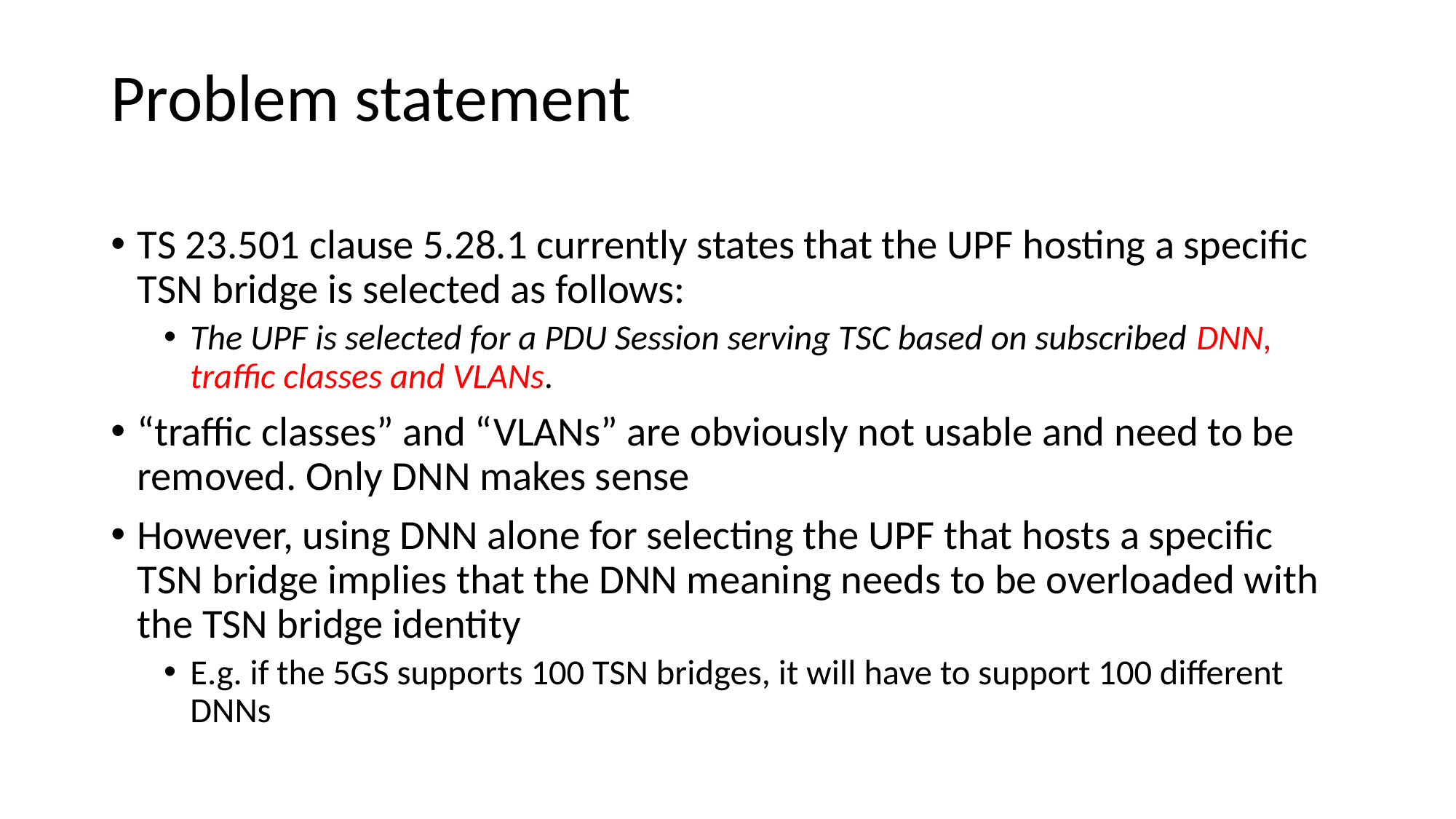

# Problem statement
TS 23.501 clause 5.28.1 currently states that the UPF hosting a specific TSN bridge is selected as follows:
The UPF is selected for a PDU Session serving TSC based on subscribed DNN, traffic classes and VLANs.
“traffic classes” and “VLANs” are obviously not usable and need to be removed. Only DNN makes sense
However, using DNN alone for selecting the UPF that hosts a specific TSN bridge implies that the DNN meaning needs to be overloaded with the TSN bridge identity
E.g. if the 5GS supports 100 TSN bridges, it will have to support 100 different DNNs